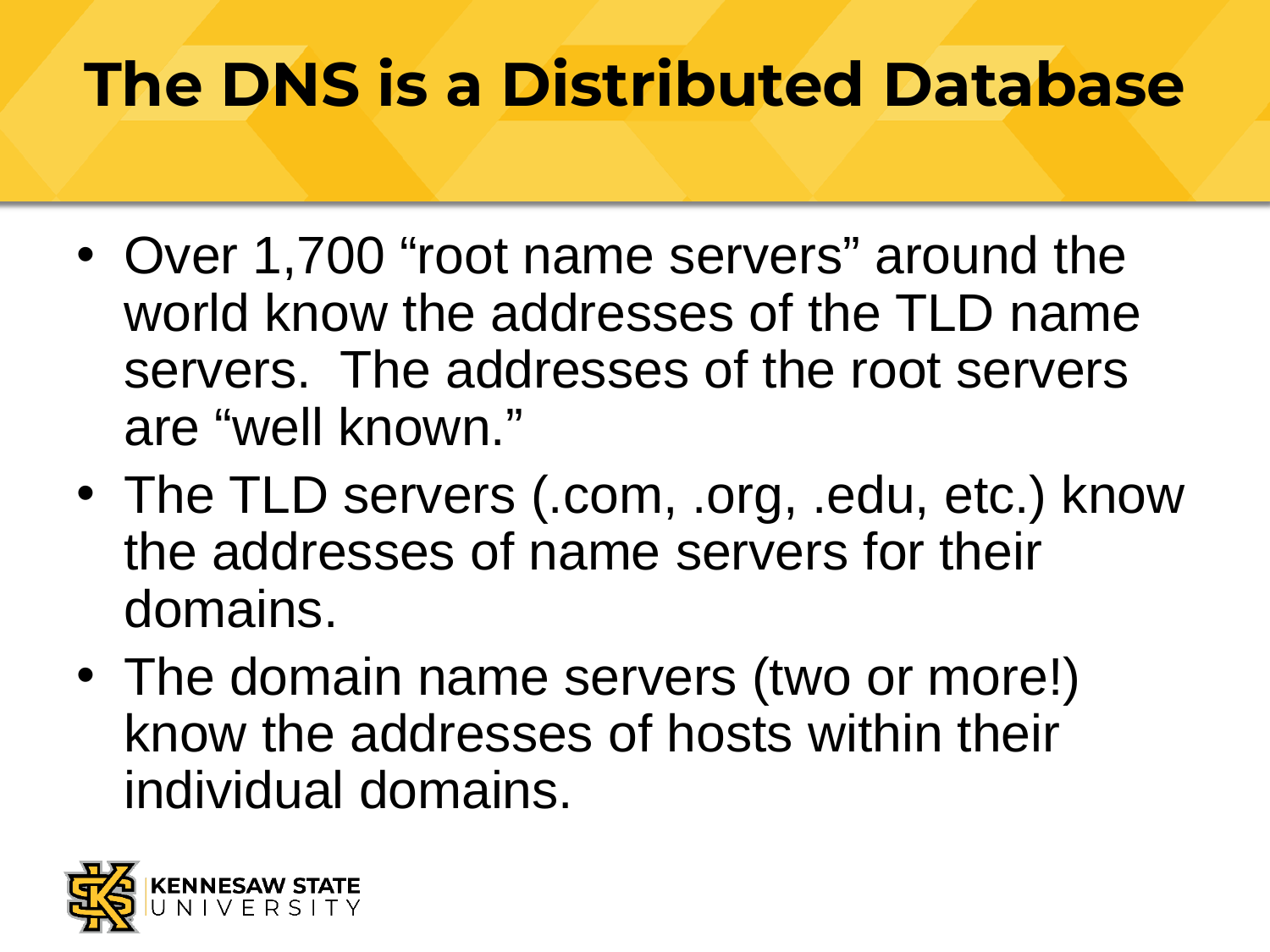

# The DNS is a Distributed Database
Over 1,700 “root name servers” around the world know the addresses of the TLD name servers.  The addresses of the root servers are “well known.”
The TLD servers (.com, .org, .edu, etc.) know the addresses of name servers for their domains.
The domain name servers (two or more!) know the addresses of hosts within their individual domains.